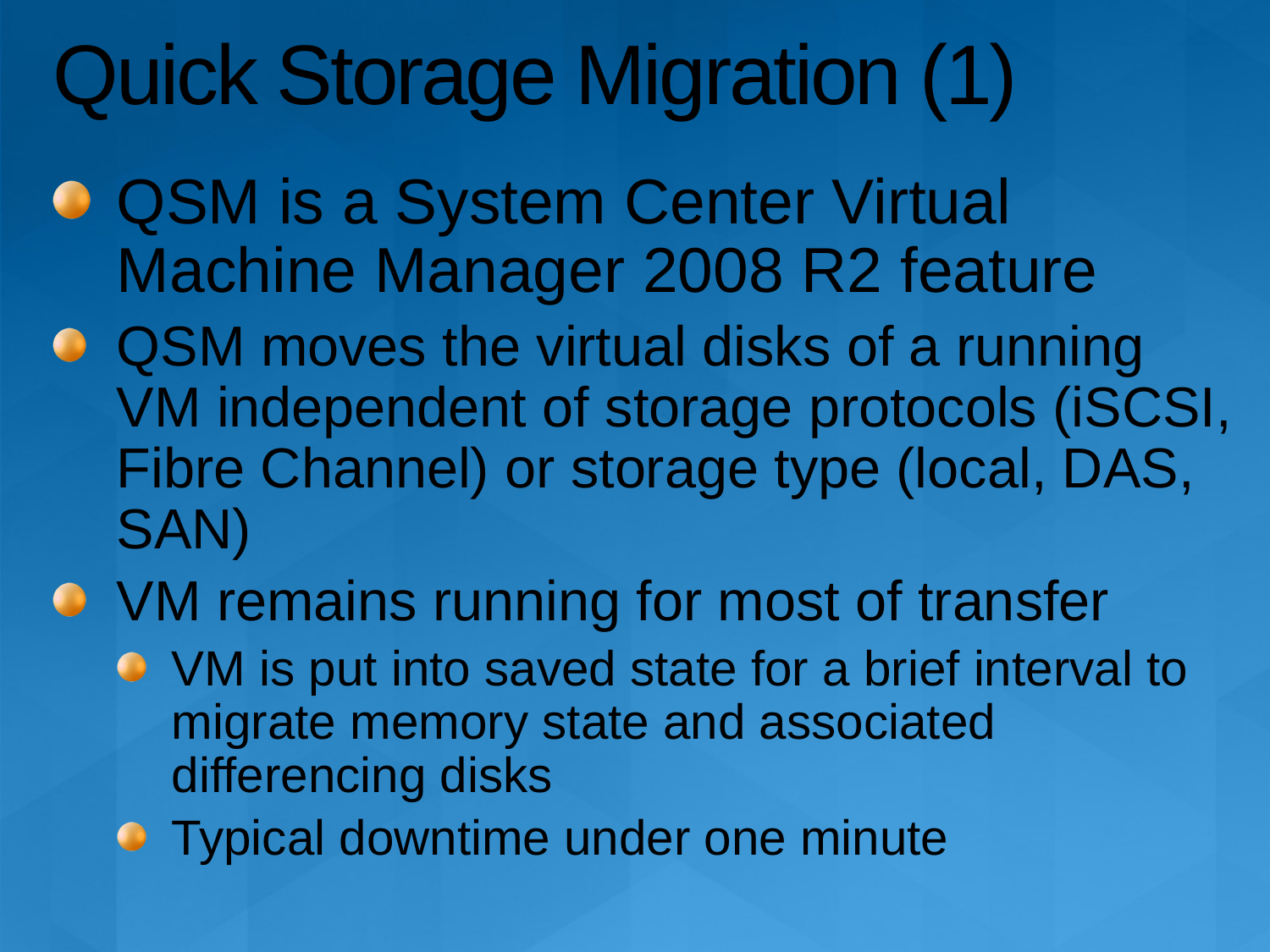

# Quick Storage Migration (1)
QSM is a System Center Virtual Machine Manager 2008 R2 feature
QSM moves the virtual disks of a running VM independent of storage protocols (iSCSI, Fibre Channel) or storage type (local, DAS, SAN)
VM remains running for most of transfer
VM is put into saved state for a brief interval to migrate memory state and associated differencing disks
Typical downtime under one minute